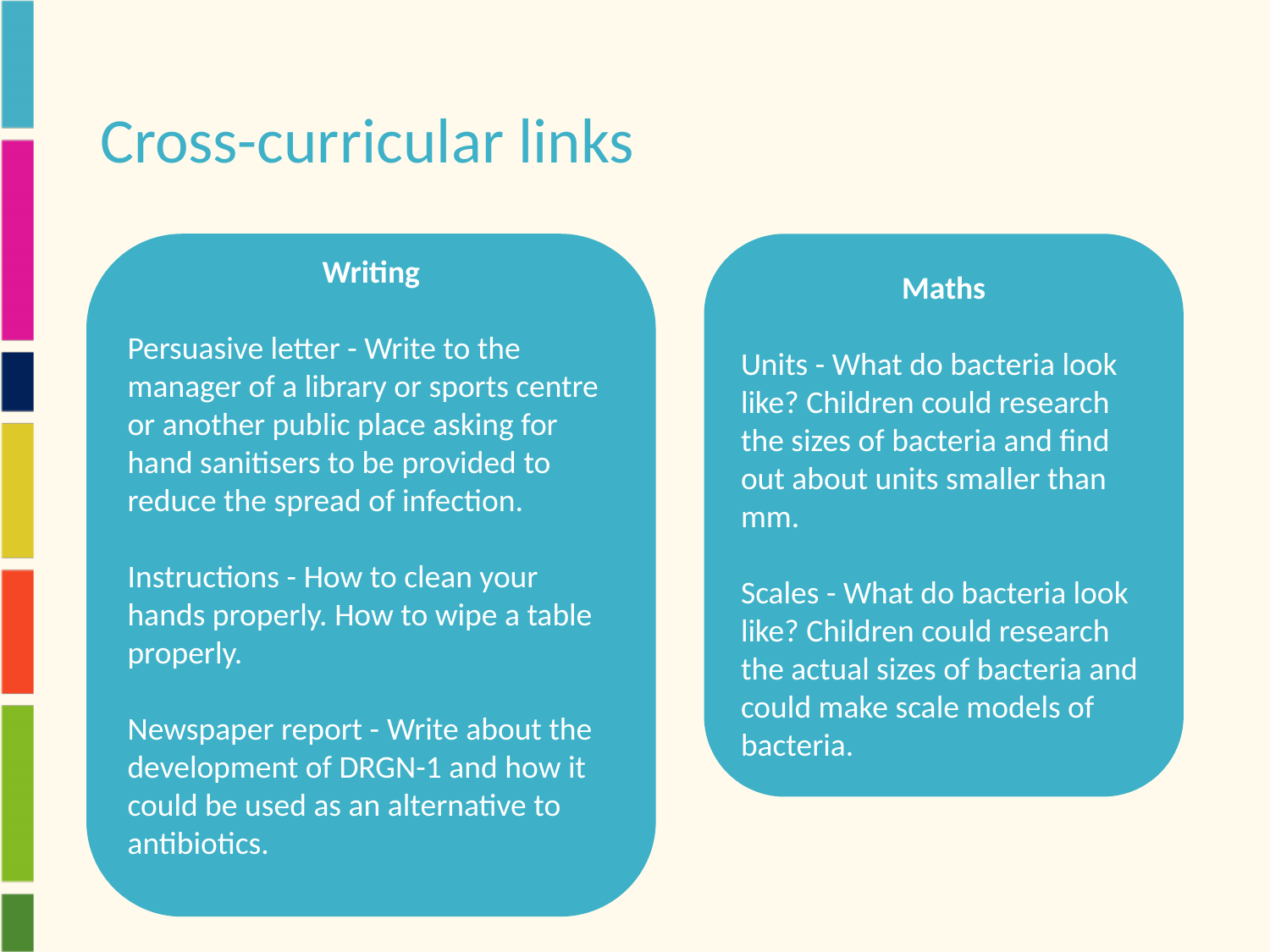

# Cross-curricular links
Writing

Persuasive letter - Write to the manager of a library or sports centre or another public place asking for hand sanitisers to be provided to reduce the spread of infection.

Instructions - How to clean your hands properly. How to wipe a table properly.

Newspaper report - Write about the development of DRGN-1 and how it could be used as an alternative to antibiotics.

Maths

Units - What do bacteria look like? Children could research the sizes of bacteria and find out about units smaller than mm.

Scales - What do bacteria look like? Children could research the actual sizes of bacteria and could make scale models of bacteria.